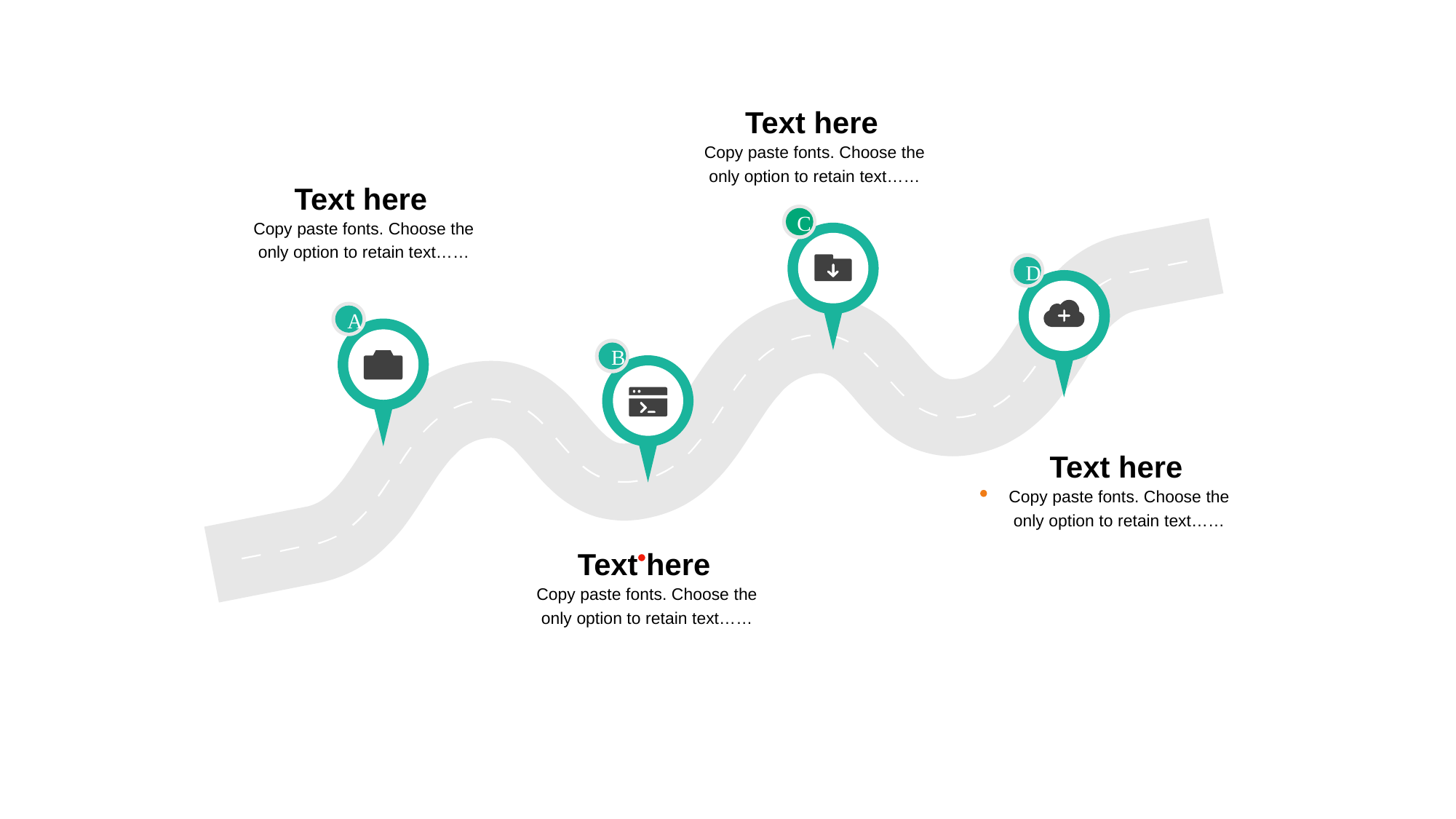

Text here
Copy paste fonts. Choose the only option to retain text……
Text here
Copy paste fonts. Choose the only option to retain text……

C

D

A

B

Text here
Copy paste fonts. Choose the only option to retain text……

Text here
Copy paste fonts. Choose the only option to retain text……